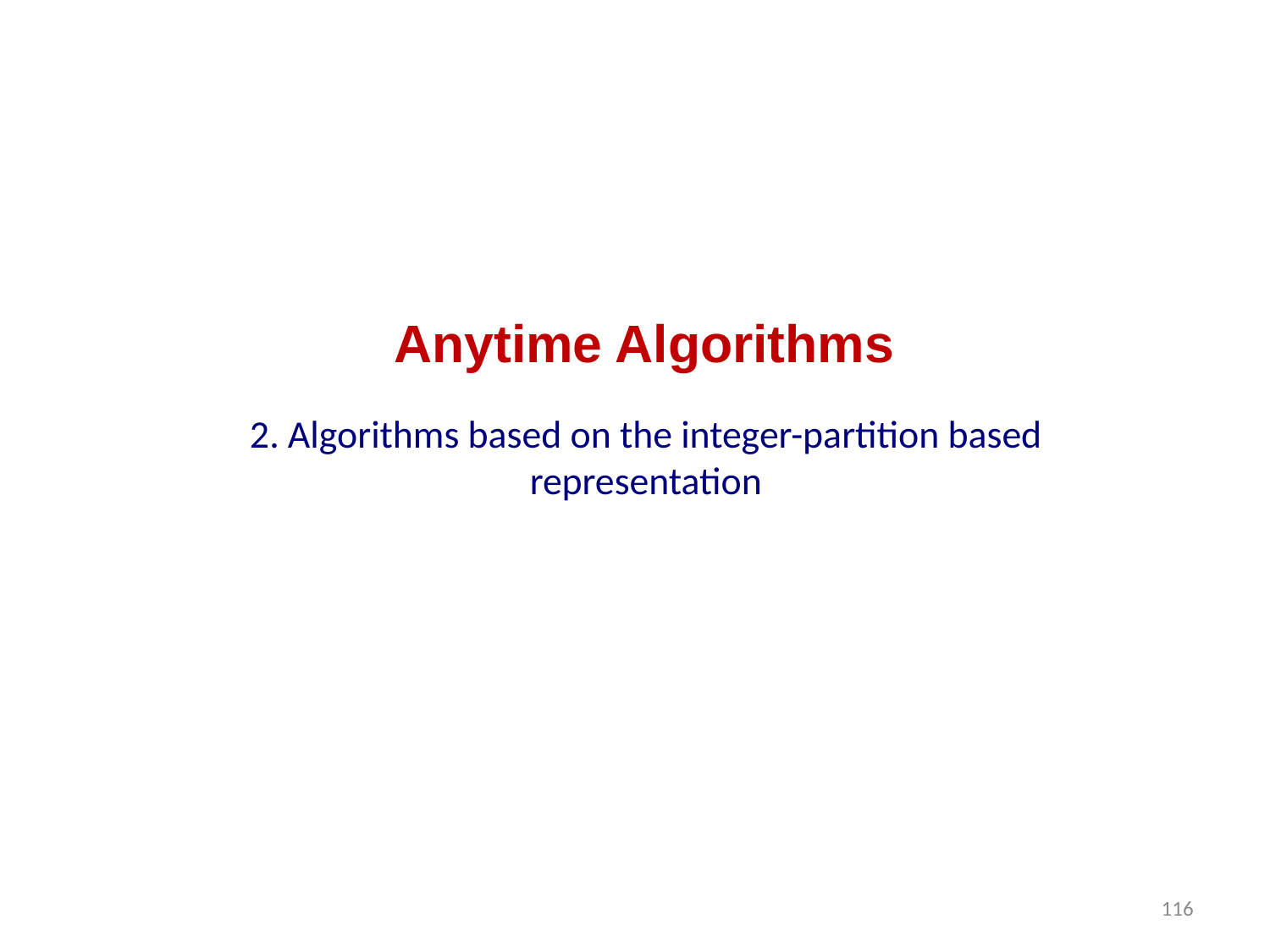

Anytime Algorithms
2. Algorithms based on the integer-partition based representation
116